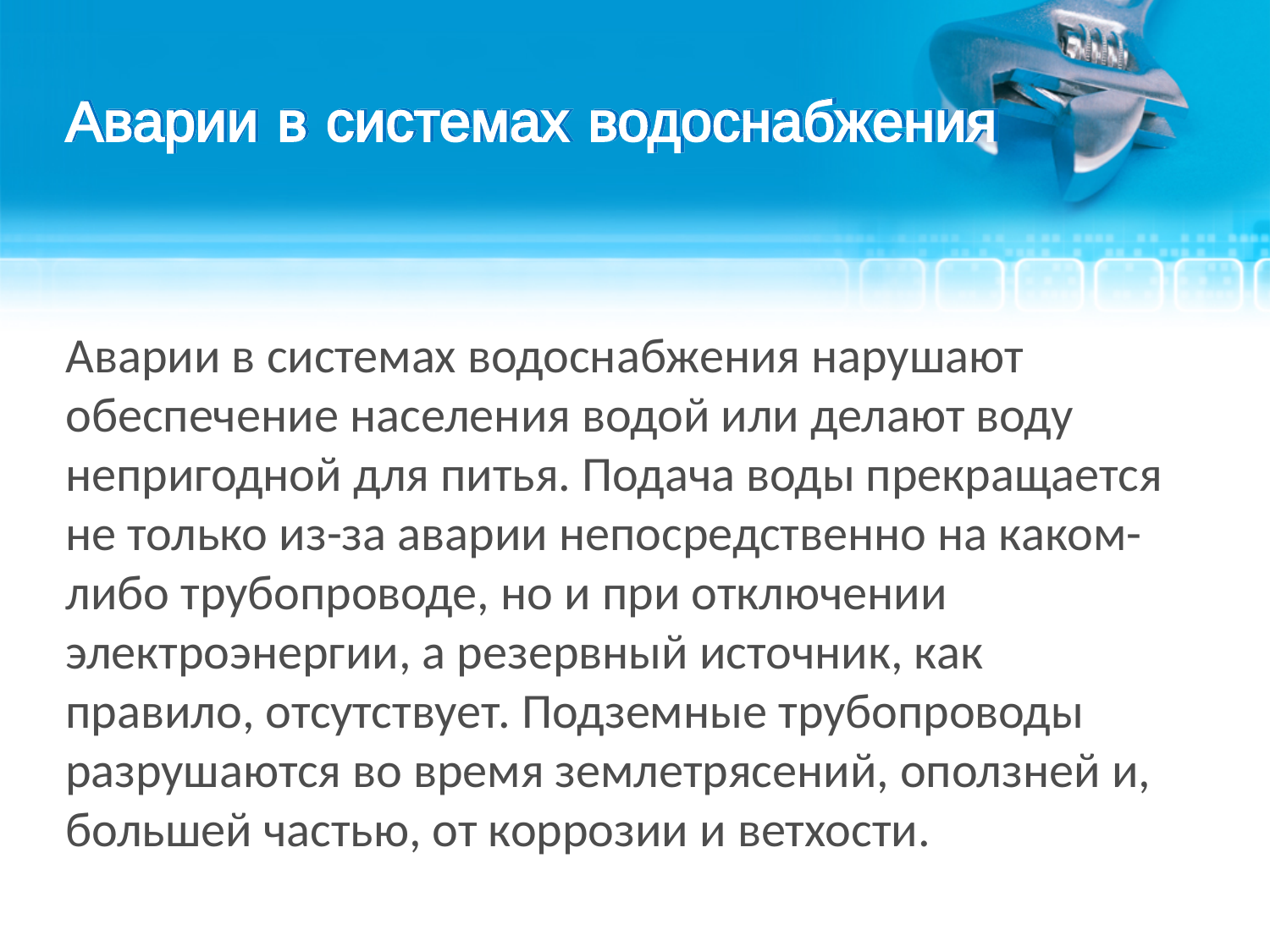

# Аварии в системах водоснабжения
Аварии в системах водоснабжения нарушают обеспечение населения водой или делают воду непригодной для питья. Подача воды прекращается не только из-за аварии непосредственно на каком-либо трубопроводе, но и при отключении электроэнергии, а резервный источник, как правило, отсутствует. Подземные трубопроводы разрушаются во время землетрясений, оползней и, большей частью, от коррозии и ветхости.